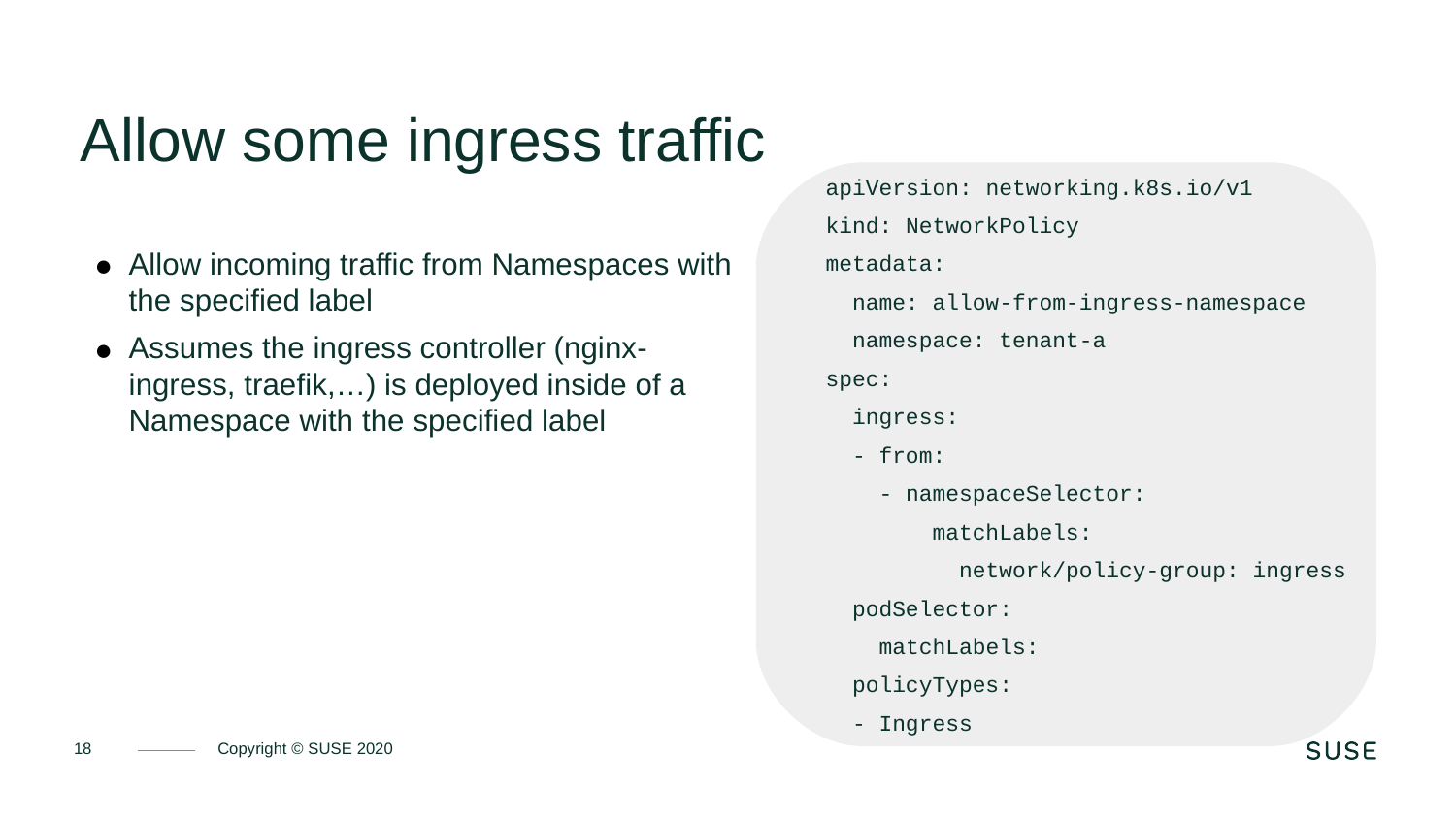

Allow some ingress traffic
apiVersion: networking.k8s.io/v1
kind: NetworkPolicy
metadata:
  name: allow-from-ingress-namespace
  namespace: tenant-a
spec:
  ingress:
  - from:
    - namespaceSelector:
        matchLabels:
          network/policy-group: ingress
  podSelector:
    matchLabels:
  policyTypes:
  - Ingress
Allow incoming traffic from Namespaces with the specified label
Assumes the ingress controller (nginx-ingress, traefik,…) is deployed inside of a Namespace with the specified label